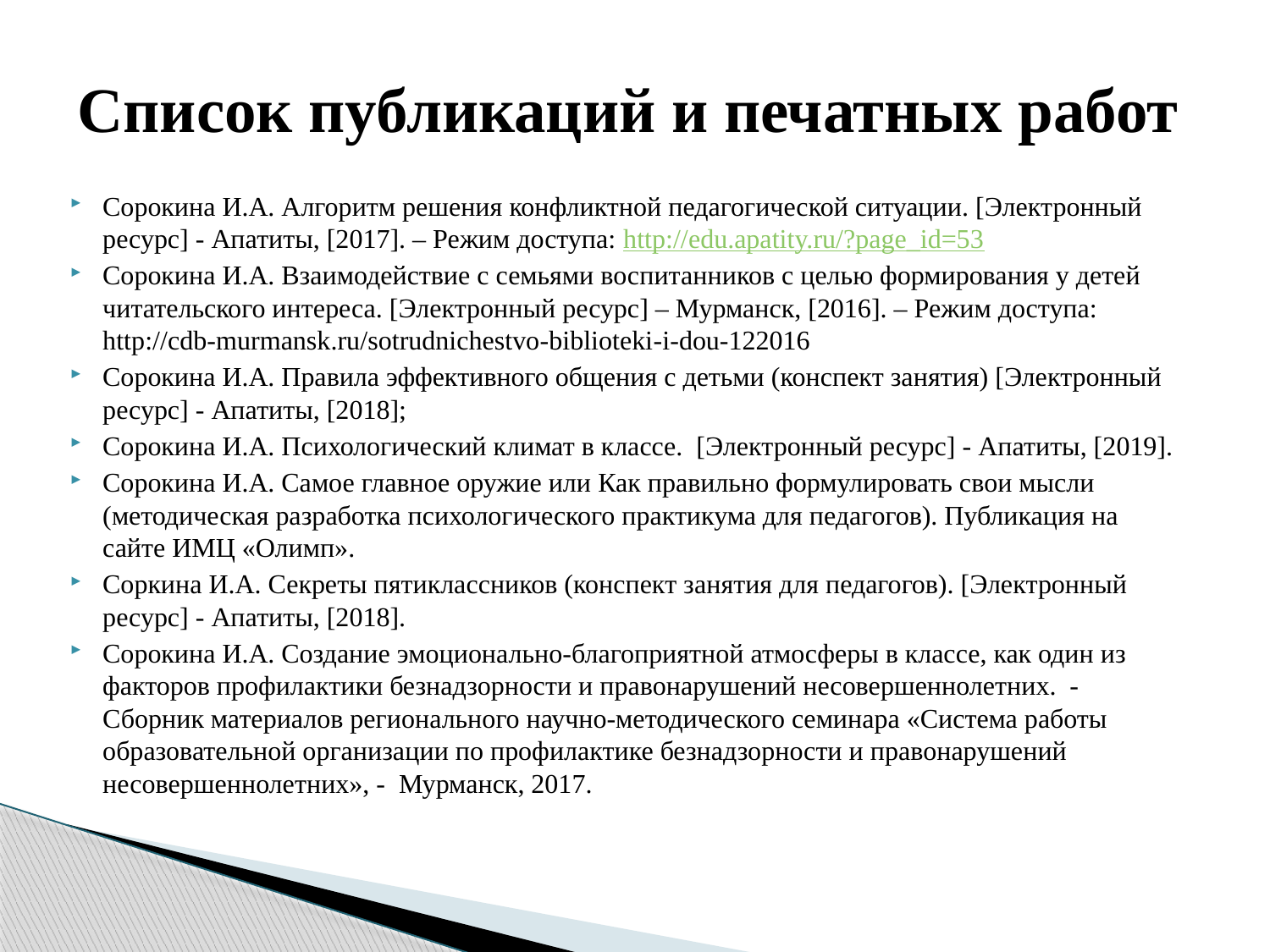

# Список публикаций и печатных работ

Сорокина И.А. Алгоритм решения конфликтной педагогической ситуации. [Электронный ресурс] - Апатиты, [2017]. – Режим доступа: http://edu.apatity.ru/?page_id=53
Сорокина И.А. Взаимодействие с семьями воспитанников с целью формирования у детей читательского интереса. [Электронный ресурс] – Мурманск, [2016]. – Режим доступа: http://cdb-murmansk.ru/sotrudnichestvo-biblioteki-i-dou-122016
Сорокина И.А. Правила эффективного общения с детьми (конспект занятия) [Электронный ресурс] - Апатиты, [2018];
Сорокина И.А. Психологический климат в классе.  [Электронный ресурс] - Апатиты, [2019].
Сорокина И.А. Самое главное оружие или Как правильно формулировать свои мысли (методическая разработка психологического практикума для педагогов). Публикация на сайте ИМЦ «Олимп».
Соркина И.А. Секреты пятиклассников (конспект занятия для педагогов). [Электронный ресурс] - Апатиты, [2018].
Сорокина И.А. Создание эмоционально-благоприятной атмосферы в классе, как один из факторов профилактики безнадзорности и правонарушений несовершеннолетних.  -Сборник материалов регионального научно-методического семинара «Система работы образовательной организации по профилактике безнадзорности и правонарушений несовершеннолетних», -  Мурманск, 2017.